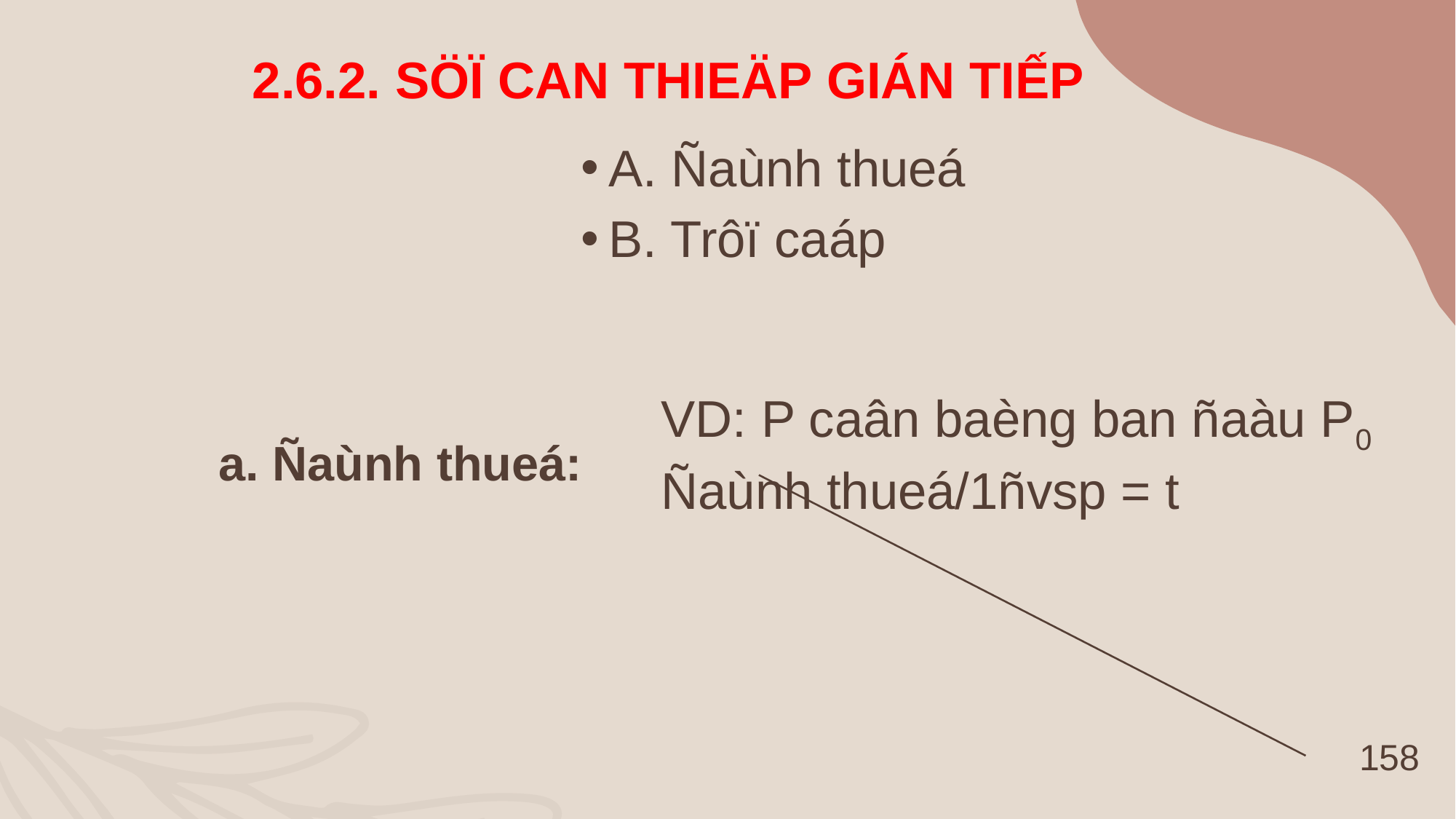

2.6.2. SÖÏ CAN THIEÄP GIÁN TIẾP
A. Ñaùnh thueá
B. Trôï caáp
VD: P caân baèng ban ñaàu P0
Ñaùnh thueá/1ñvsp = t
# a. Ñaùnh thueá:
158